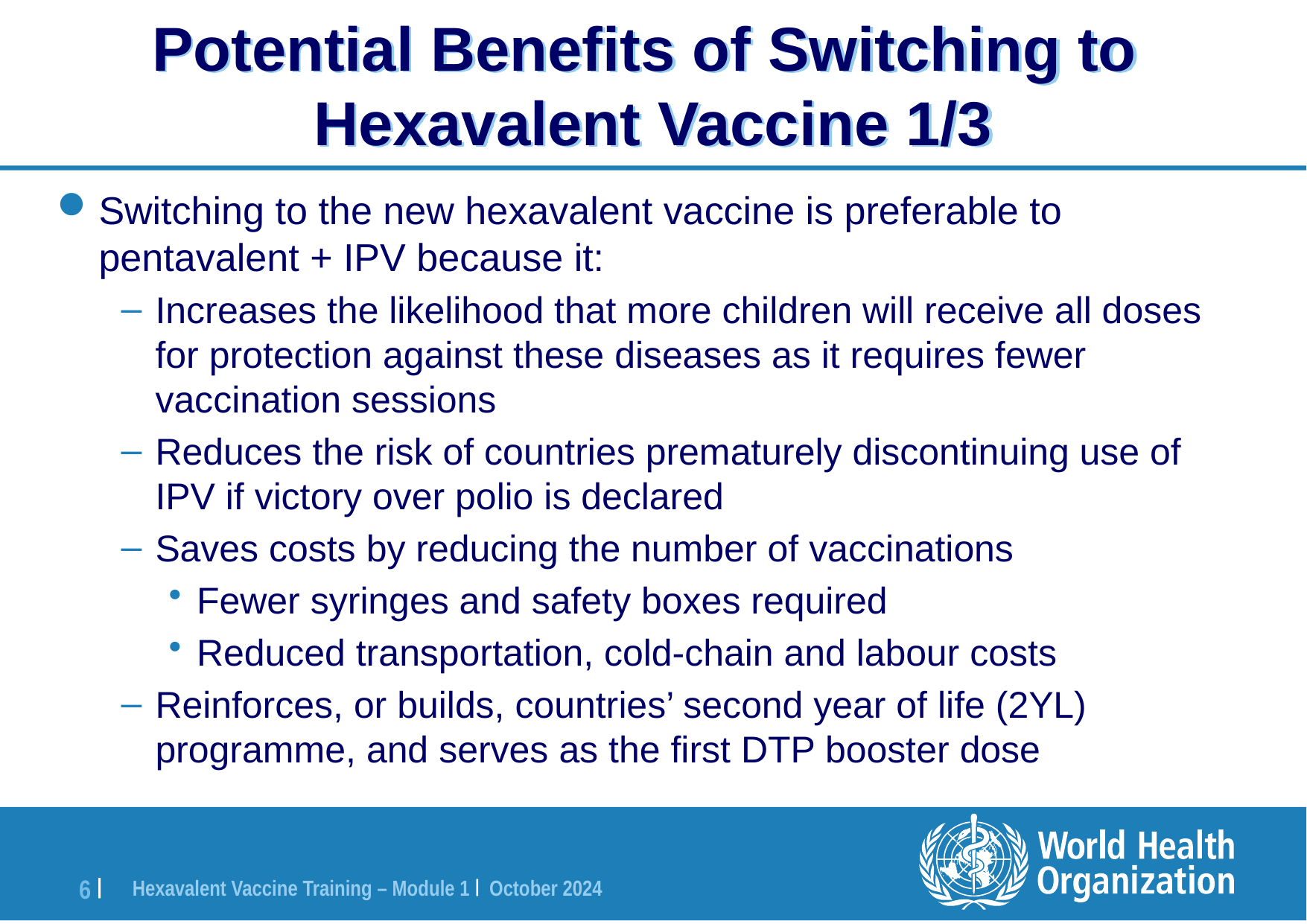

# Potential Benefits of Switching to Hexavalent Vaccine 1/3
Switching to the new hexavalent vaccine is preferable to pentavalent + IPV because it:
Increases the likelihood that more children will receive all doses for protection against these diseases as it requires fewer vaccination sessions
Reduces the risk of countries prematurely discontinuing use of IPV if victory over polio is declared
Saves costs by reducing the number of vaccinations
Fewer syringes and safety boxes required
Reduced transportation, cold-chain and labour costs
Reinforces, or builds, countries’ second year of life (2YL) programme, and serves as the first DTP booster dose